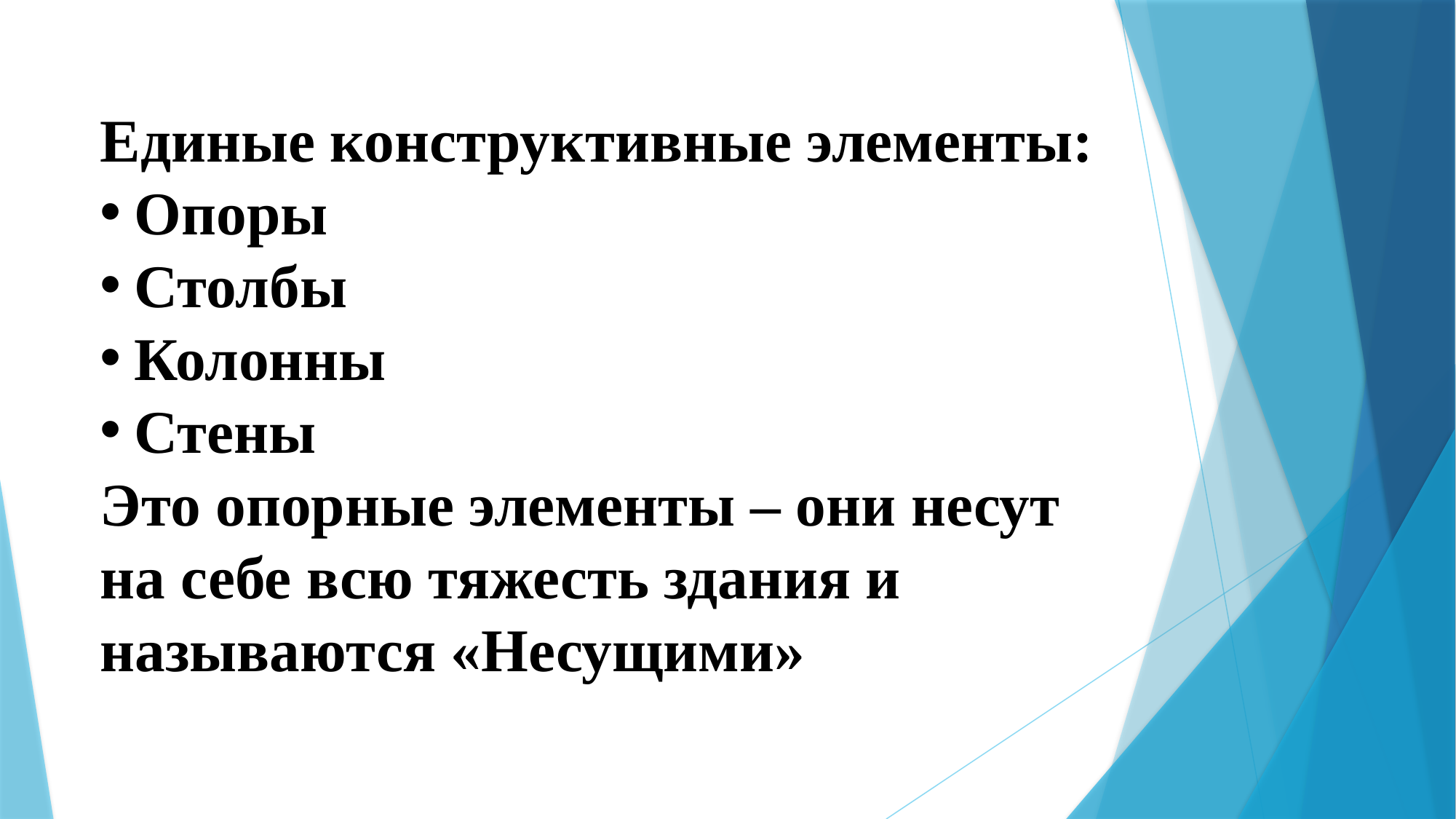

Единые конструктивные элементы:
Опоры
Столбы
Колонны
Стены
Это опорные элементы – они несут на себе всю тяжесть здания и называются «Несущими»